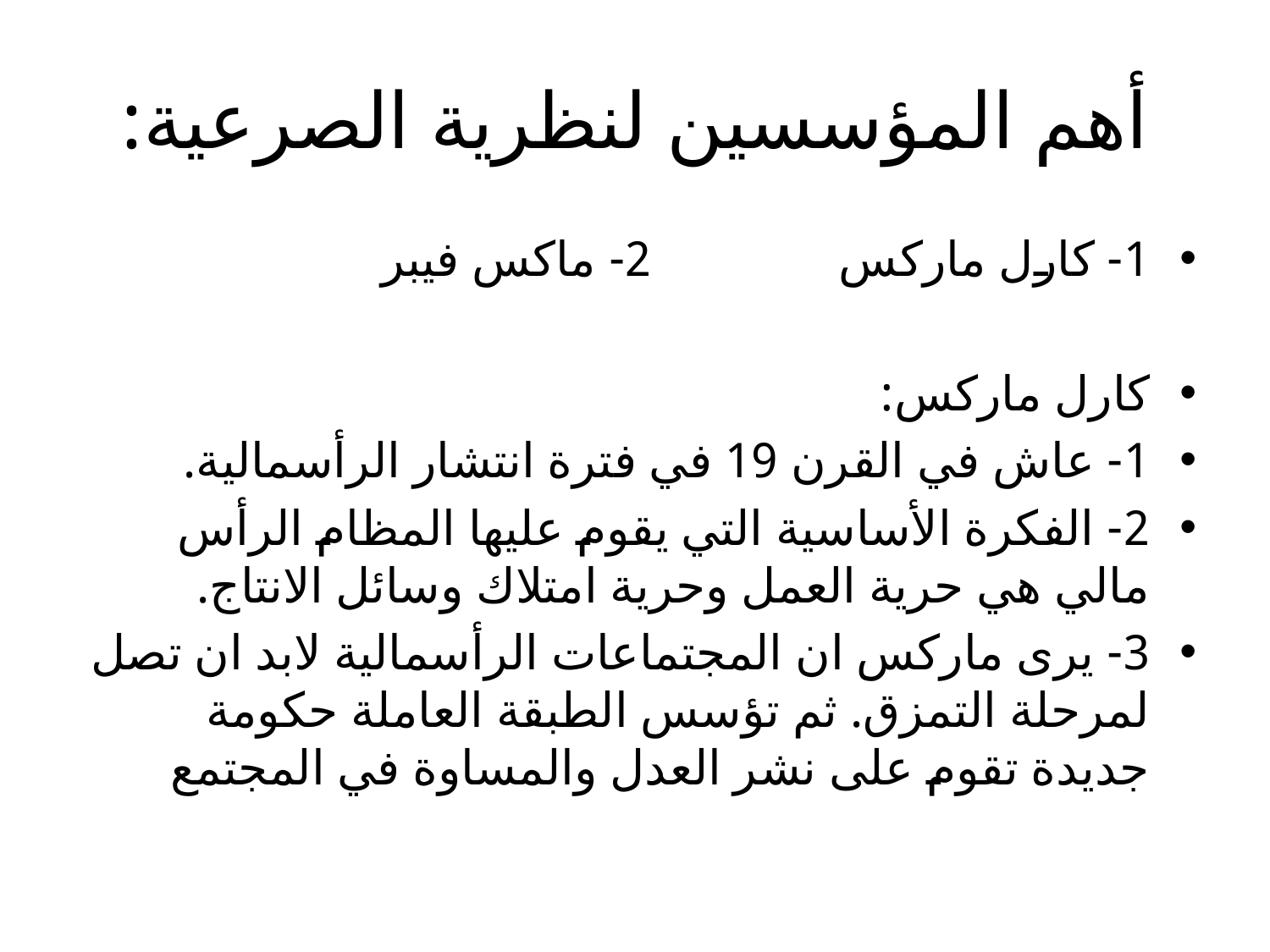

# أهم المؤسسين لنظرية الصرعية:
1- كارل ماركس               2- ماكس فيبر

كارل ماركس:
1- عاش في القرن 19 في فترة انتشار الرأسمالية.
2- الفكرة الأساسية التي يقوم عليها المظام الرأس مالي هي حرية العمل وحرية امتلاك وسائل الانتاج.
3- يرى ماركس ان المجتماعات الرأسمالية لابد ان تصل لمرحلة التمزق. ثم تؤسس الطبقة العاملة حكومة جديدة تقوم على نشر العدل والمساوة في المجتمع